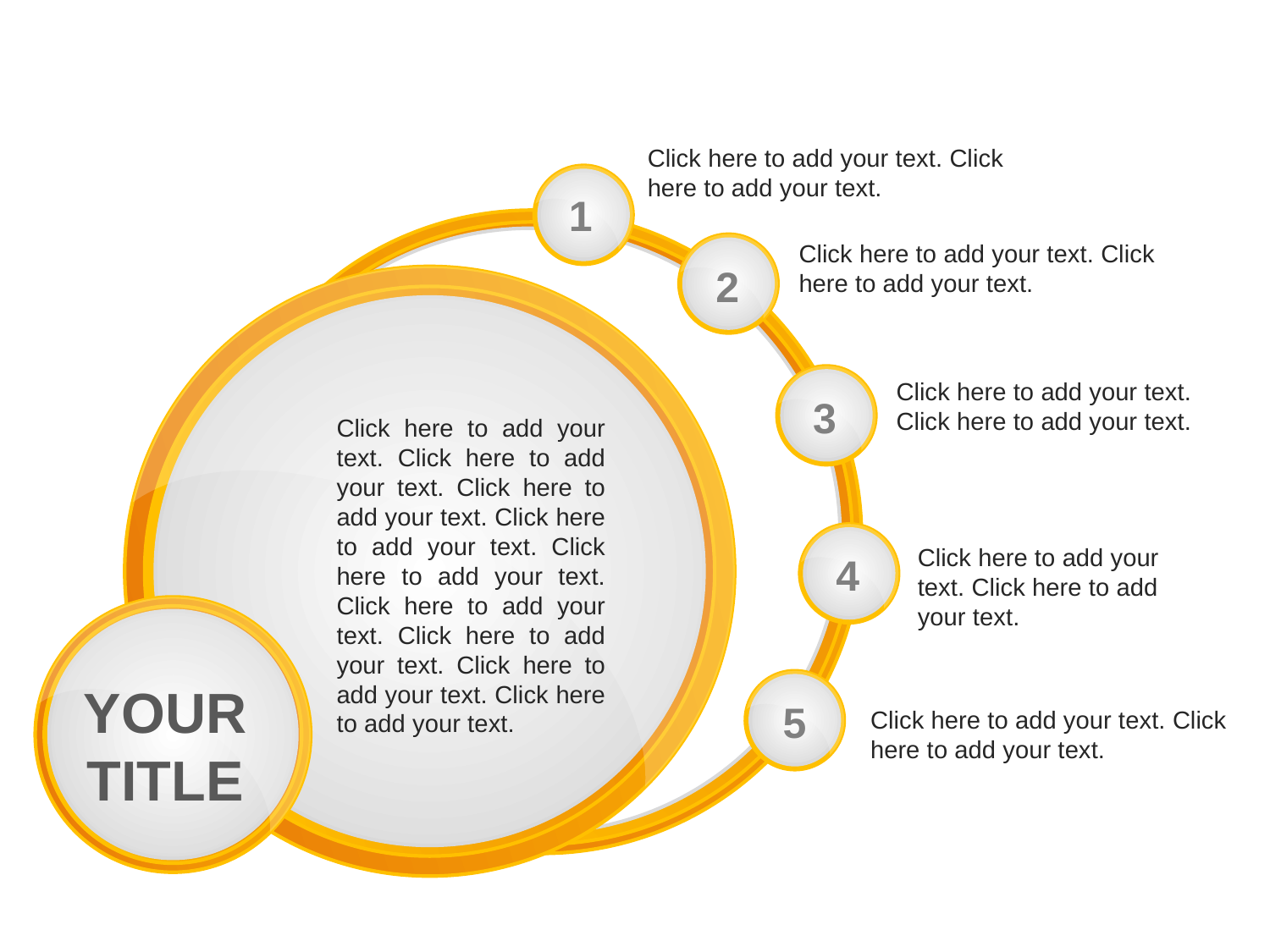

Click here to add your text. Click here to add your text.

1

Click here to add your text. Click here to add your text.

2

Click here to add your text. Click here to add your text.
3
Click here to add your text. Click here to add your text. Click here to add your text. Click here to add your text. Click here to add your text. Click here to add your text. Click here to add your text. Click here to add your text. Click here to add your text.

Click here to add your text. Click here to add your text.
4

YOUR TITLE

5
Click here to add your text. Click here to add your text.